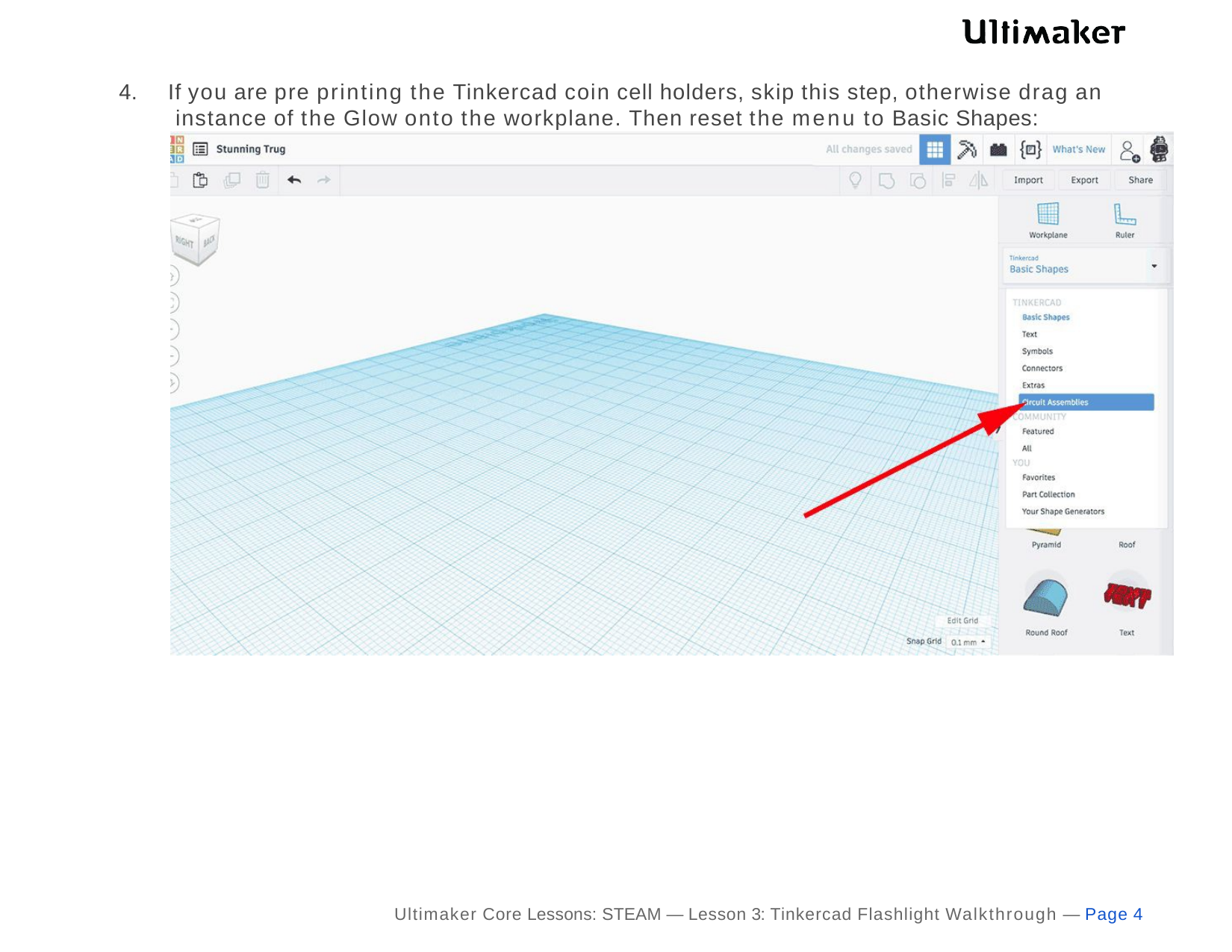

4.	If you are pre printing the Tinkercad coin cell holders, skip this step, otherwise drag an  instance of the Glow onto the workplane. Then reset the menu to Basic Shapes:

Ultimaker Core Lessons: STEAM — Lesson 3: Tinkercad Flashlight Walkthrough — Page 4